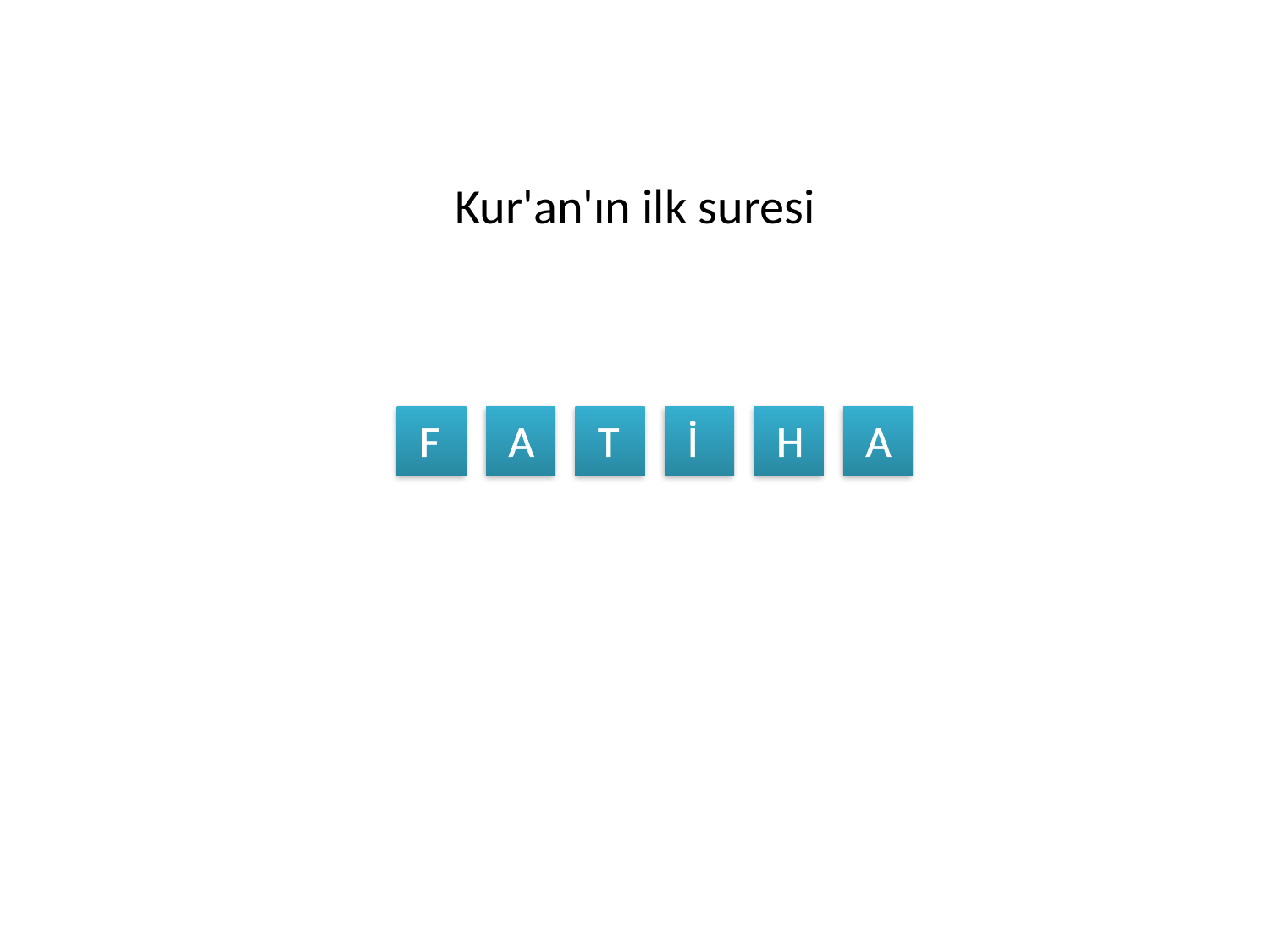

Kur'an'ın ilk suresi

F

A

T

İ

H

A